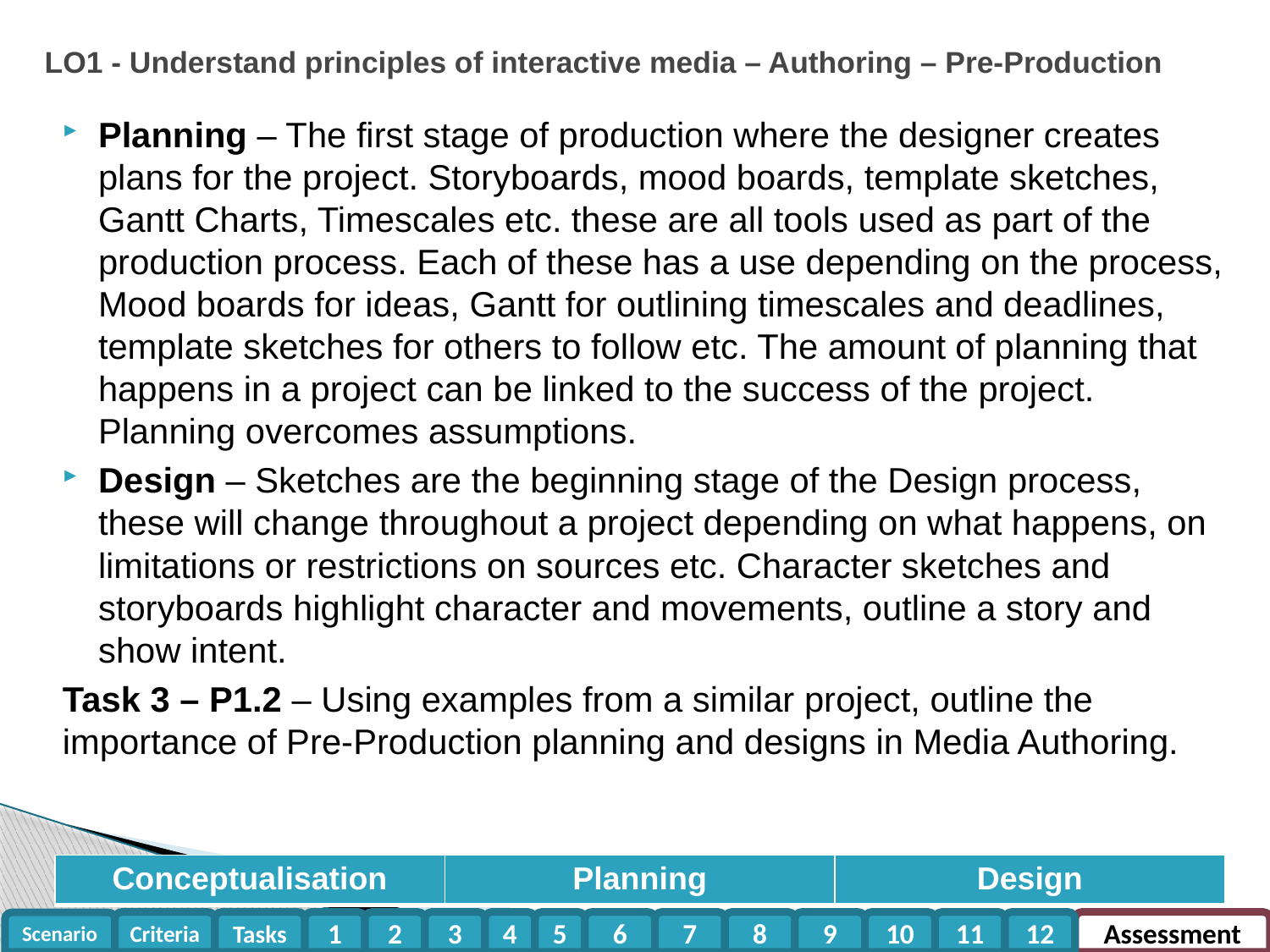

# LO1 - Understand principles of interactive media – Authoring – Pre-Production
Planning – The first stage of production where the designer creates plans for the project. Storyboards, mood boards, template sketches, Gantt Charts, Timescales etc. these are all tools used as part of the production process. Each of these has a use depending on the process, Mood boards for ideas, Gantt for outlining timescales and deadlines, template sketches for others to follow etc. The amount of planning that happens in a project can be linked to the success of the project. Planning overcomes assumptions.
Design – Sketches are the beginning stage of the Design process, these will change throughout a project depending on what happens, on limitations or restrictions on sources etc. Character sketches and storyboards highlight character and movements, outline a story and show intent.
Task 3 – P1.2 – Using examples from a similar project, outline the importance of Pre-Production planning and designs in Media Authoring.
| Conceptualisation | Planning | Design |
| --- | --- | --- |